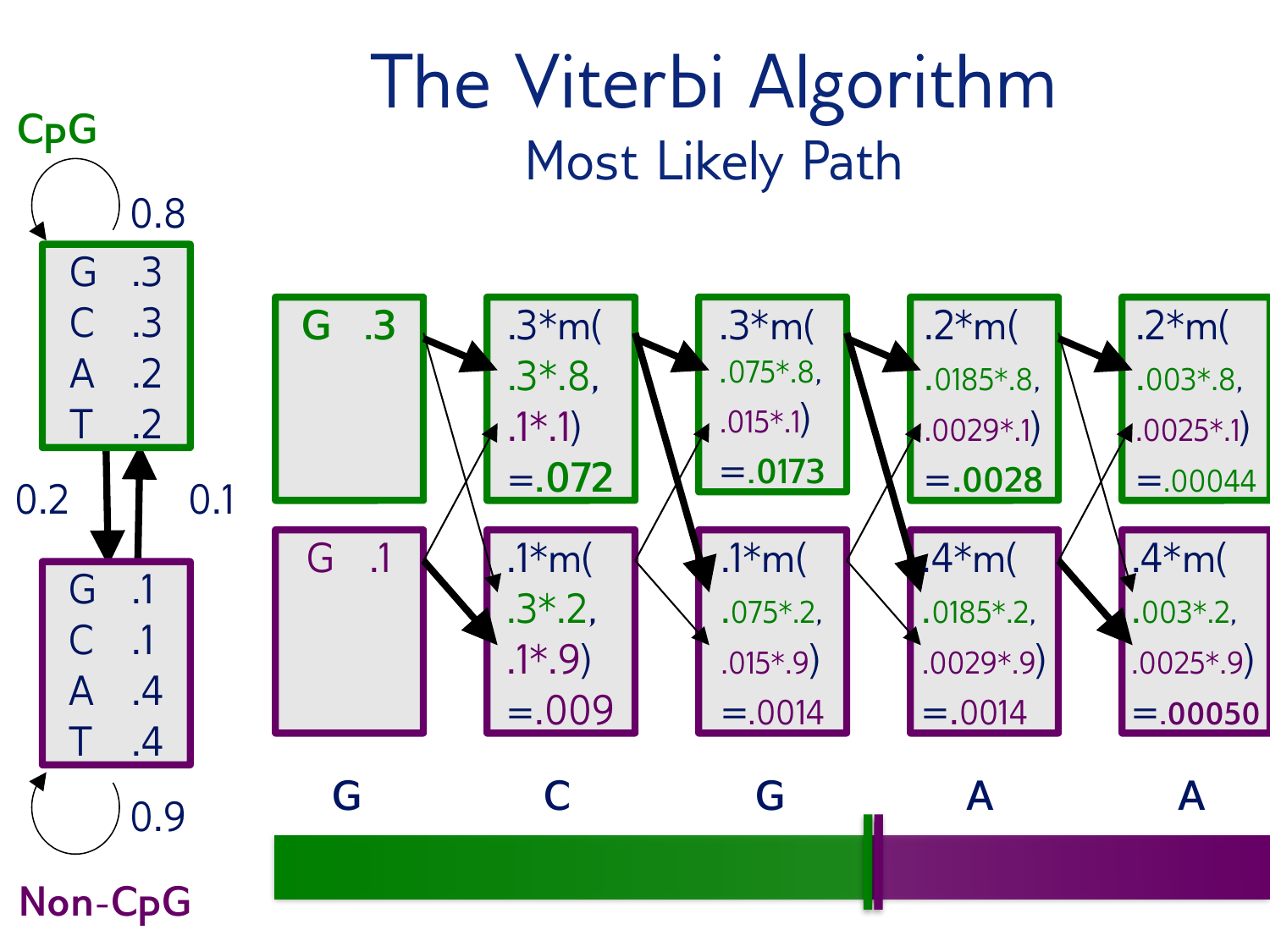

# The Viterbi Algorithm Most Likely Path
CpG

0.8
G	.3
C	.3
A	.2
T	.2
.3*m(
.075*.8,
.015*.1)
=.0173
G	.3

.3*m(
.3*.8,
.1*.1)
=.072
.2*m(
.0185*.8,
.0029*.1)
=.0028
.2*m(
.003*.8,
.0025*.1)
=.00044

0.2
0.1

G	.1

.1*m(
.3*.2,
.1*.9)
=.009
.1*m(
.075*.2,
.015*.9)
=.0014
.4*m(
.0185*.2,
.0029*.9)
=.0014
.4*m(
.003*.2,
.0025*.9)
=.00050
G	.1
C	.1
A	.4
T	.4

G
C
G
A
A

0.9

Non-CpG